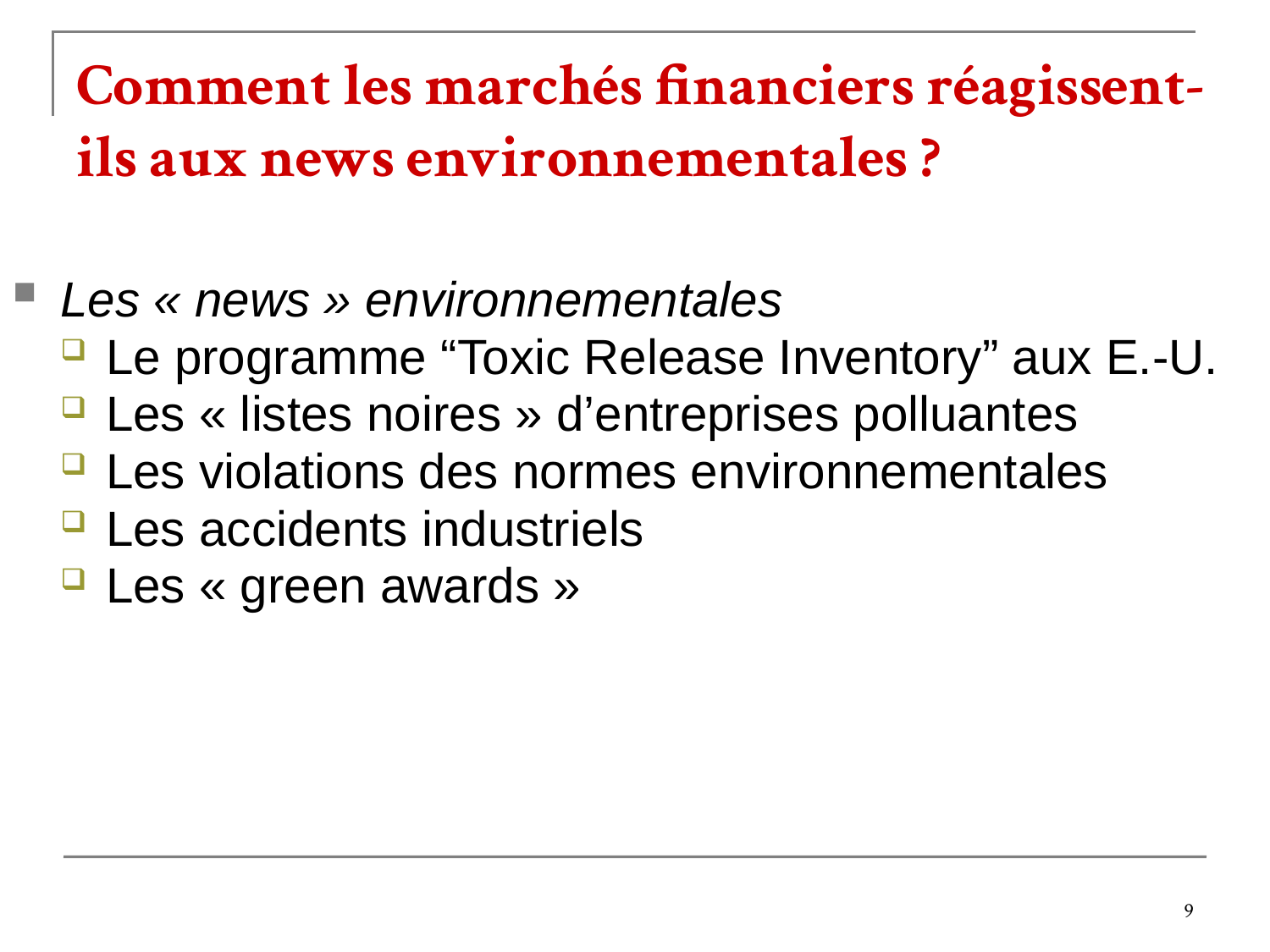

# Comment les marchés financiers réagissent-ils aux news environnementales ?

Les « news » environnementales
Le programme “Toxic Release Inventory” aux E.-U.
Les « listes noires » d’entreprises polluantes
Les violations des normes environnementales
Les accidents industriels
Les « green awards »
9